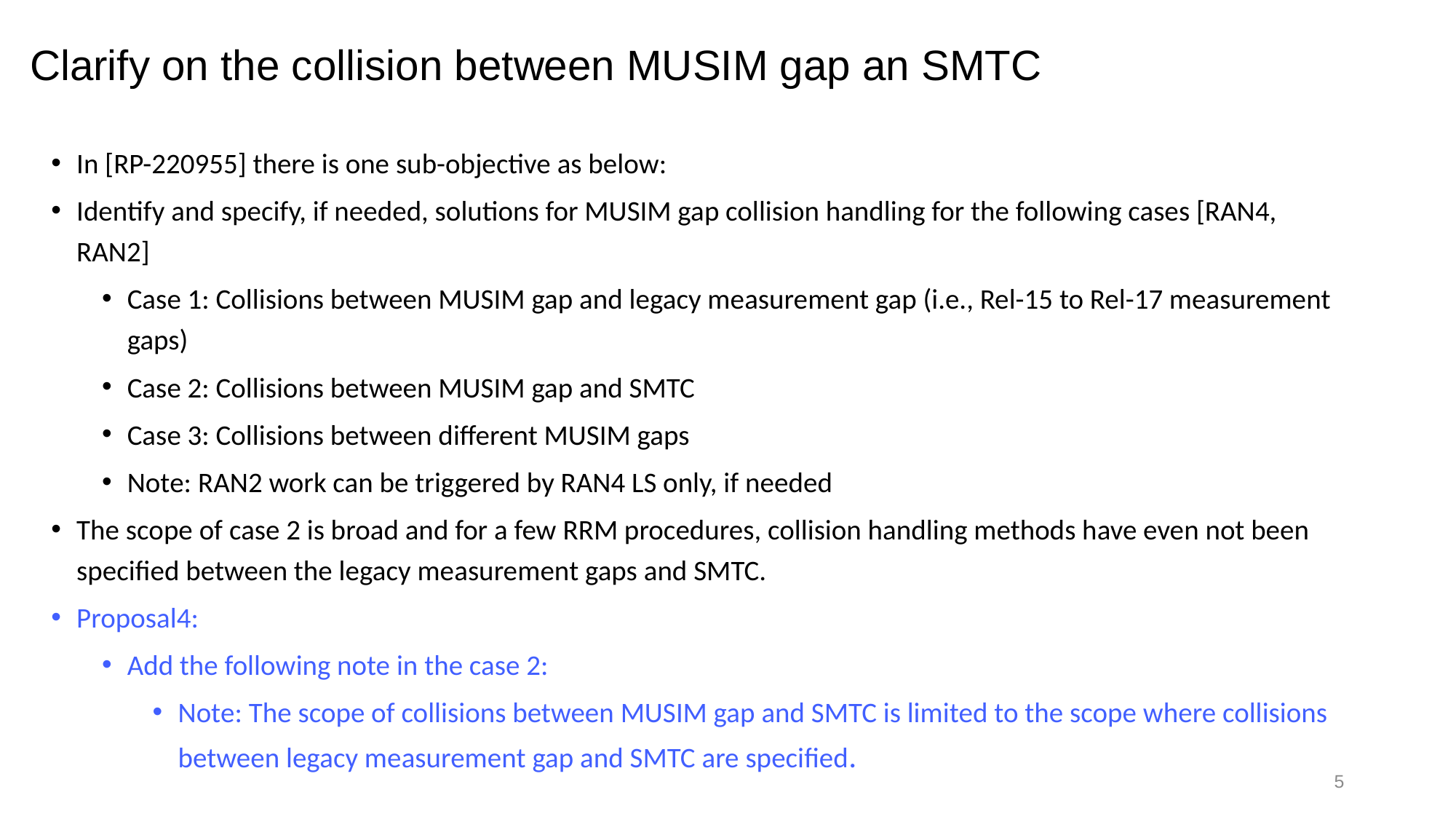

# Clarify on the collision between MUSIM gap an SMTC
In [RP-220955] there is one sub-objective as below:
Identify and specify, if needed, solutions for MUSIM gap collision handling for the following cases [RAN4, RAN2]
Case 1: Collisions between MUSIM gap and legacy measurement gap (i.e., Rel-15 to Rel-17 measurement gaps)
Case 2: Collisions between MUSIM gap and SMTC
Case 3: Collisions between different MUSIM gaps
Note: RAN2 work can be triggered by RAN4 LS only, if needed
The scope of case 2 is broad and for a few RRM procedures, collision handling methods have even not been specified between the legacy measurement gaps and SMTC.
Proposal4:
Add the following note in the case 2:
Note: The scope of collisions between MUSIM gap and SMTC is limited to the scope where collisions between legacy measurement gap and SMTC are specified.

5